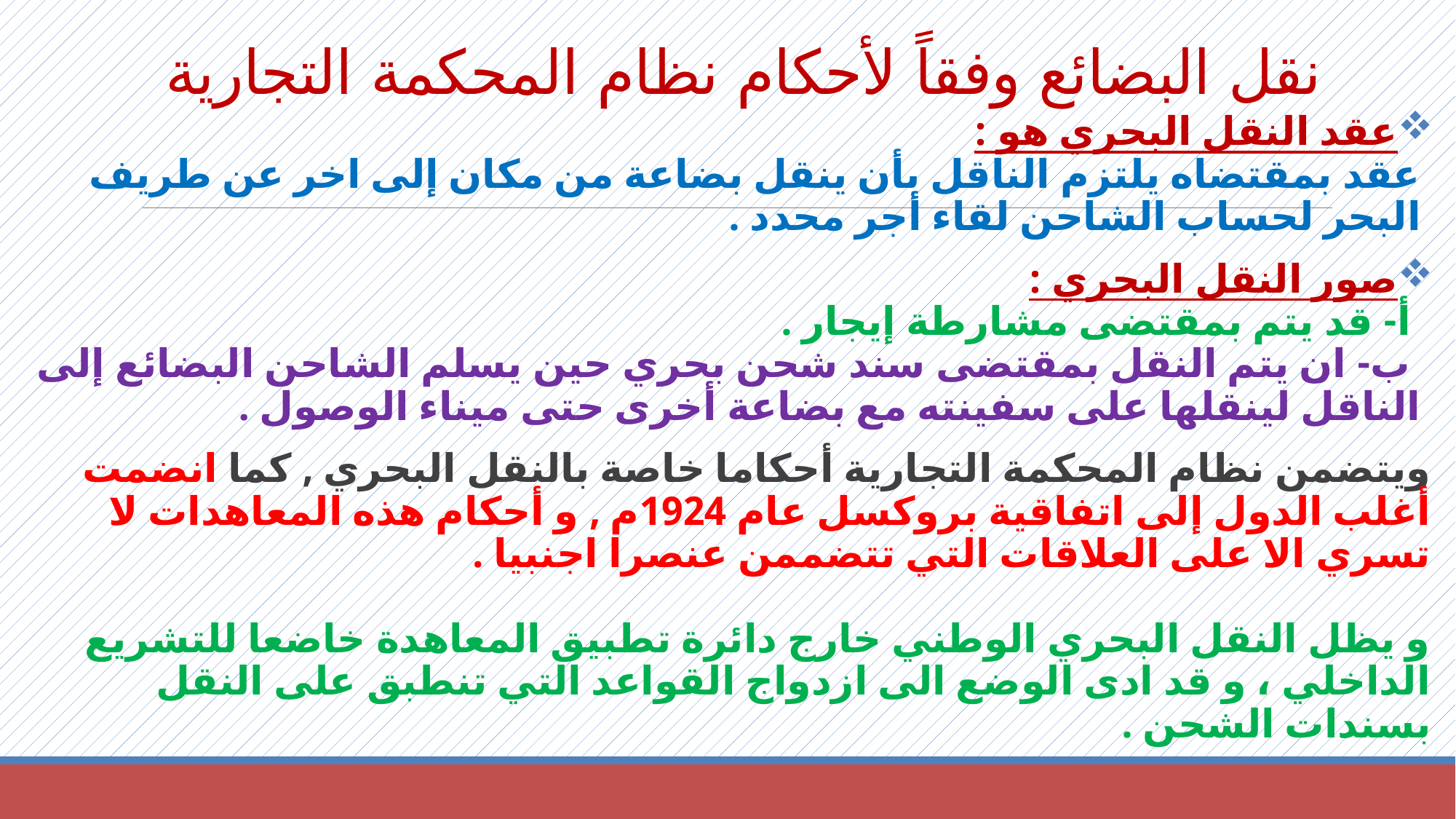

# نقل البضائع وفقاً لأحكام نظام المحكمة التجارية
عقد النقل البحري هو :
عقد بمقتضاه يلتزم الناقل بأن ينقل بضاعة من مكان إلى اخر عن طريف البحر لحساب الشاحن لقاء أجر محدد .
صور النقل البحري :
 أ- قد يتم بمقتضى مشارطة إيجار .
 ب- ان يتم النقل بمقتضى سند شحن بحري حين يسلم الشاحن البضائع إلى الناقل لينقلها على سفينته مع بضاعة أخرى حتى ميناء الوصول .
ويتضمن نظام المحكمة التجارية أحكاما خاصة بالنقل البحري , كما انضمت أغلب الدول إلى اتفاقية بروكسل عام 1924م , و أحكام هذه المعاهدات لا تسري الا على العلاقات التي تتضممن عنصرا اجنبيا .
و يظل النقل البحري الوطني خارج دائرة تطبيق المعاهدة خاضعا للتشريع الداخلي ، و قد ادى الوضع الى ازدواج القواعد التي تنطبق على النقل بسندات الشحن .